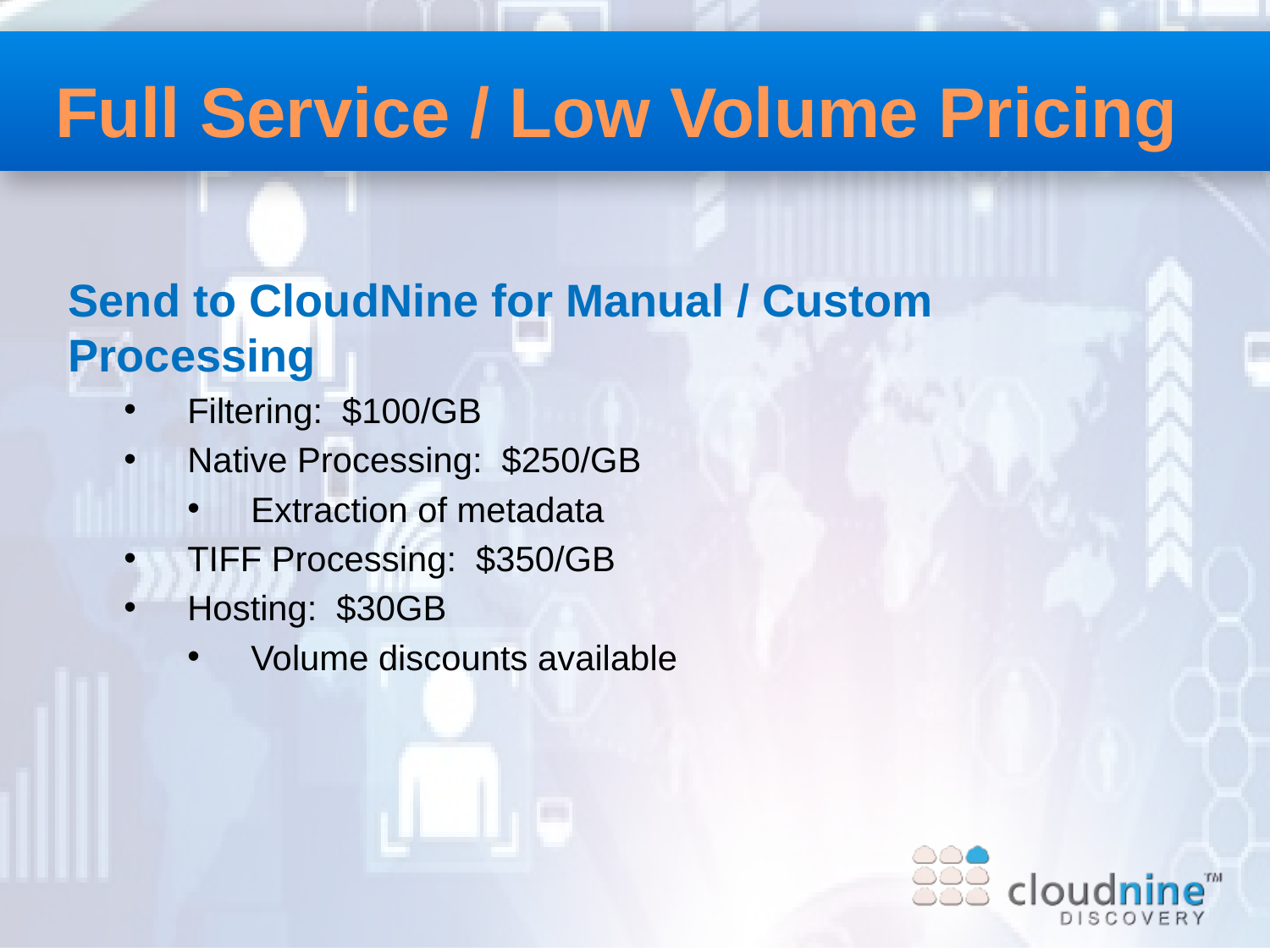

Full Service / Low Volume Pricing
Send to CloudNine for Manual / Custom Processing
Filtering:  $100/GB
Native Processing:  $250/GB
Extraction of metadata
TIFF Processing:  $350/GB
Hosting:  $30GB
Volume discounts available